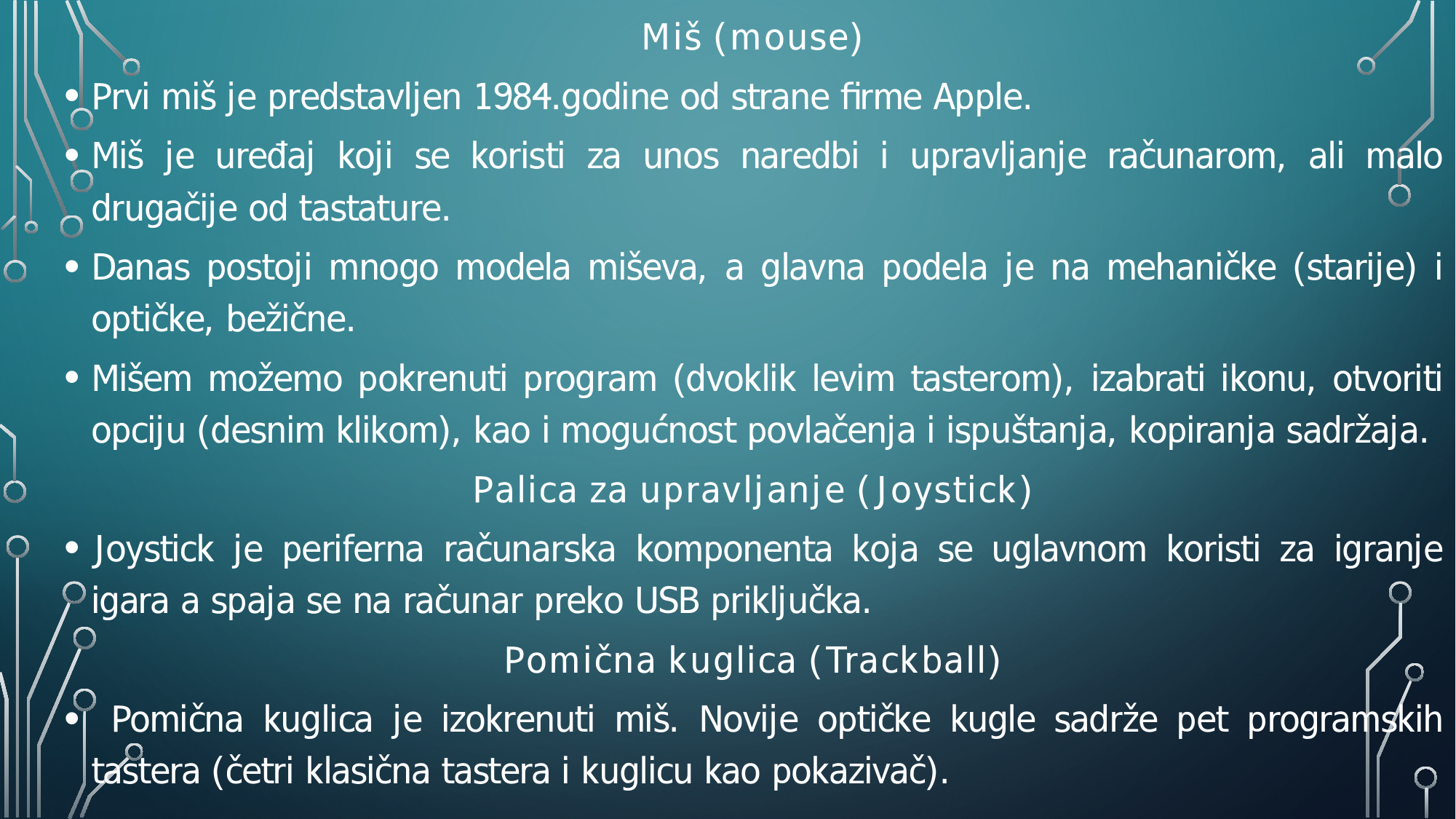

Miš (mouse)
Prvi miš je predstavljen 1984.godine od strane firme Apple.
Miš je uređaj koji se koristi za unos naredbi i upravljanje računarom, ali malo drugačije od tastature.
Danas postoji mnogo modela miševa, a glavna podela je na mehaničke (starije) i optičke, bežične.
Mišem možemo pokrenuti program (dvoklik levim tasterom), izabrati ikonu, otvoriti opciju (desnim klikom), kao i mogućnost povlačenja i ispuštanja, kopiranja sadržaja.
Palica za upravljanje (Joystick)
Joystick je periferna računarska komponenta koja se uglavnom koristi za igranje igara a spaja se na računar preko USB priključka.
Pomična kuglica (Trackball)
 Pomična kuglica je izokrenuti miš. Novije optičke kugle sadrže pet programskih tastera (četri klasična tastera i kuglicu kao pokazivač).